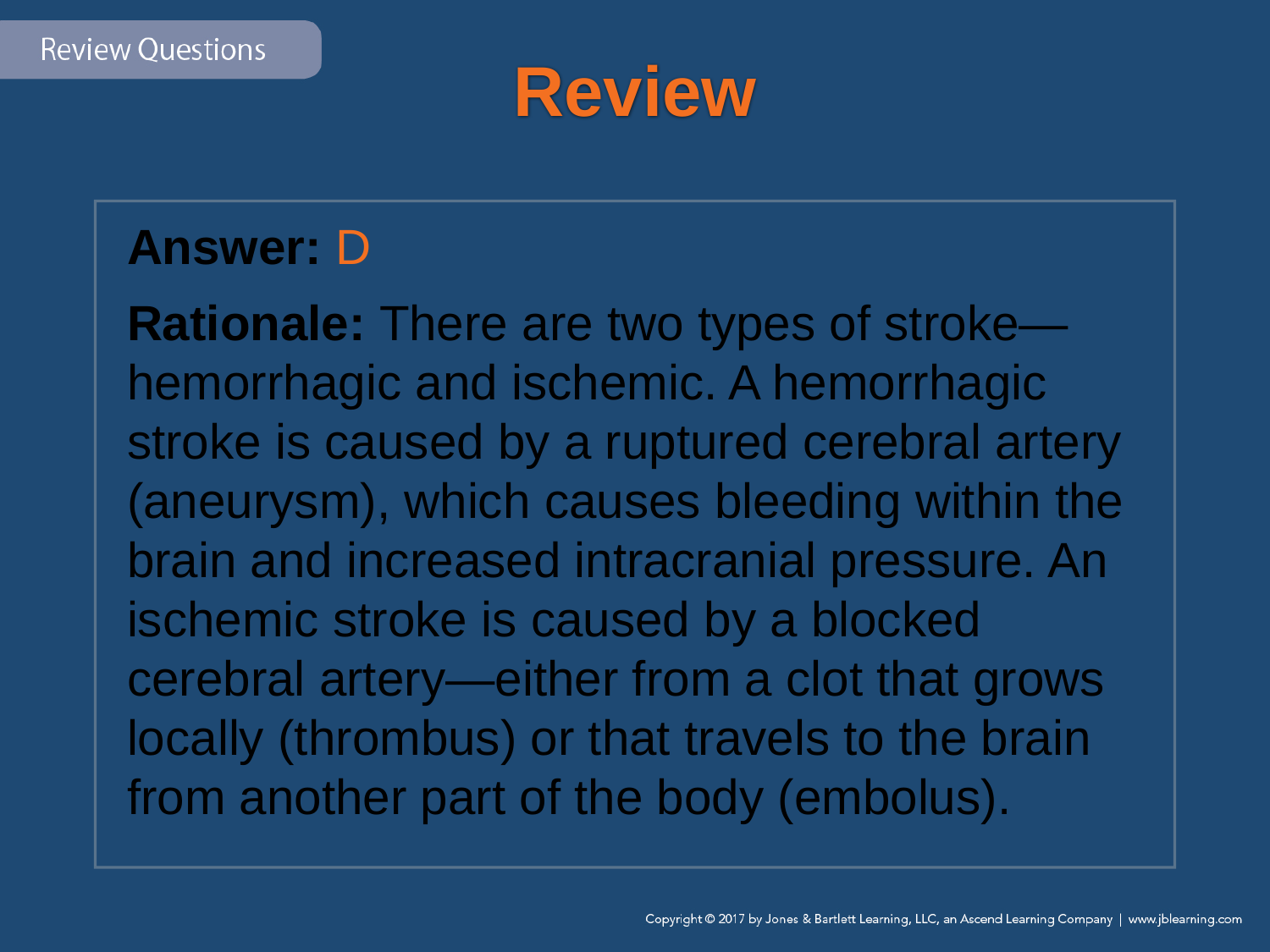

# Review
Answer: D
Rationale: There are two types of stroke—hemorrhagic and ischemic. A hemorrhagic stroke is caused by a ruptured cerebral artery (aneurysm), which causes bleeding within the brain and increased intracranial pressure. An ischemic stroke is caused by a blocked cerebral artery—either from a clot that grows locally (thrombus) or that travels to the brain from another part of the body (embolus).